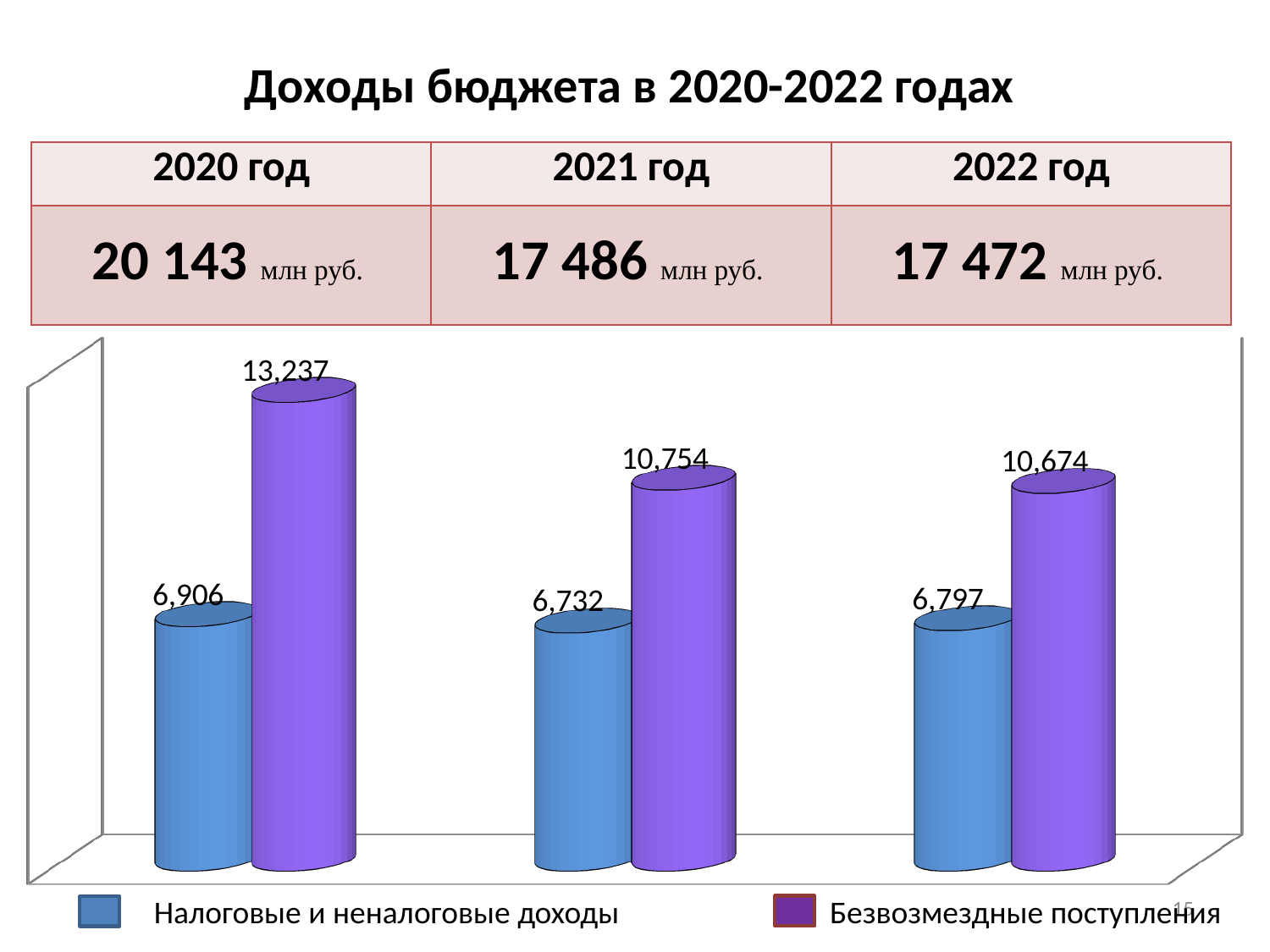

# Доходы бюджета в 2020-2022 годах
| 2020 год | 2021 год | 2022 год |
| --- | --- | --- |
| 20 143 млн руб. | 17 486 млн руб. | 17 472 млн руб. |

[unsupported chart]

15
Налоговые и неналоговые доходы
Безвозмездные поступления